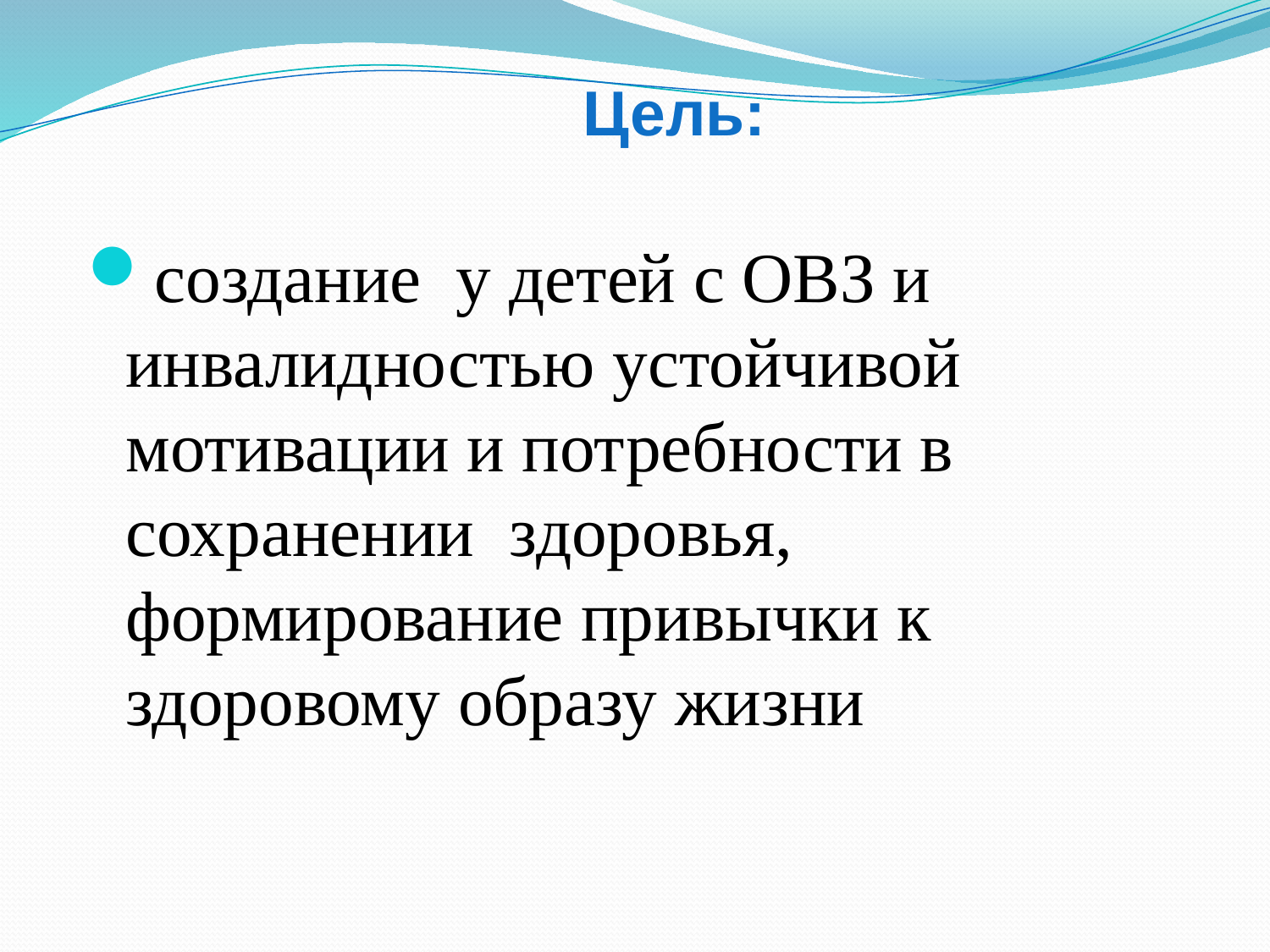

Цель:
создание  у детей с ОВЗ и инвалидностью устойчивой мотивации и потребности в сохранении  здоровья,  формирование привычки к здоровому образу жизни